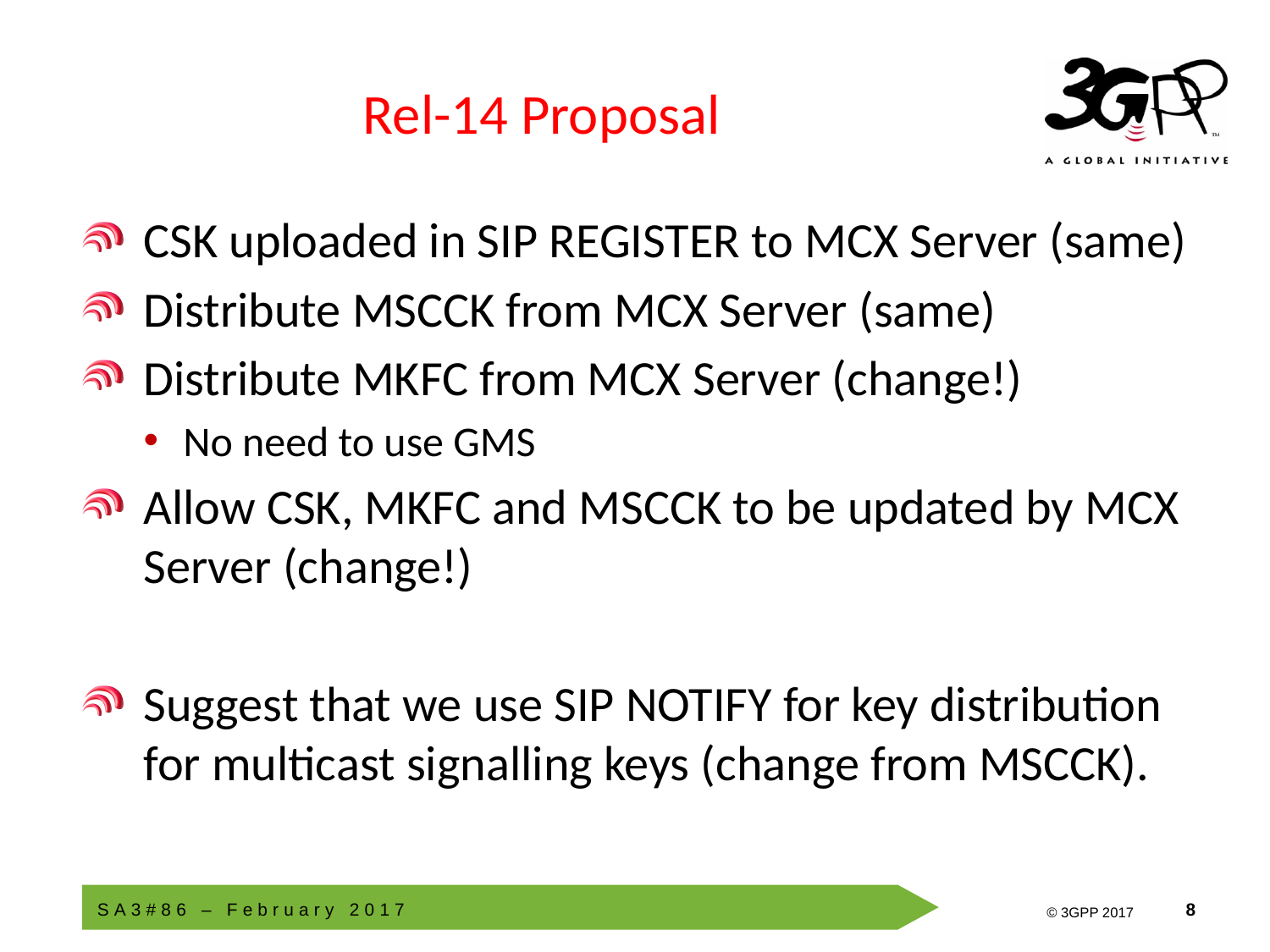

# Rel-14 Proposal
CSK uploaded in SIP REGISTER to MCX Server (same)
Distribute MSCCK from MCX Server (same)
Distribute MKFC from MCX Server (change!)
No need to use GMS
Allow CSK, MKFC and MSCCK to be updated by MCX Server (change!)

Suggest that we use SIP NOTIFY for key distribution for multicast signalling keys (change from MSCCK).